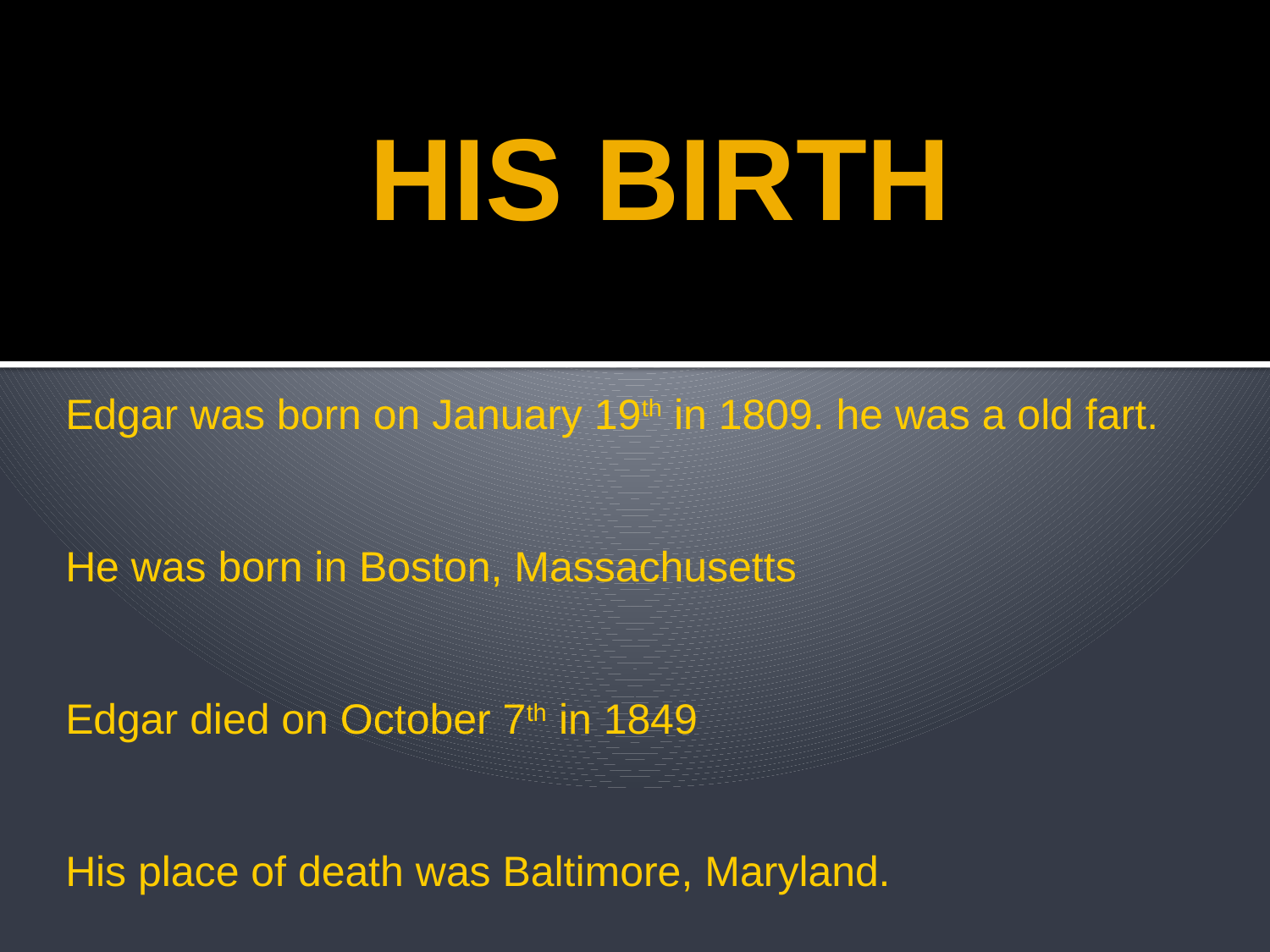

# HIS BIRTH

Edgar was born on January 19th in 1809. he was a old fart.

He was born in Boston, Massachusetts

Edgar died on October 7th in 1849

His place of death was Baltimore, Maryland.